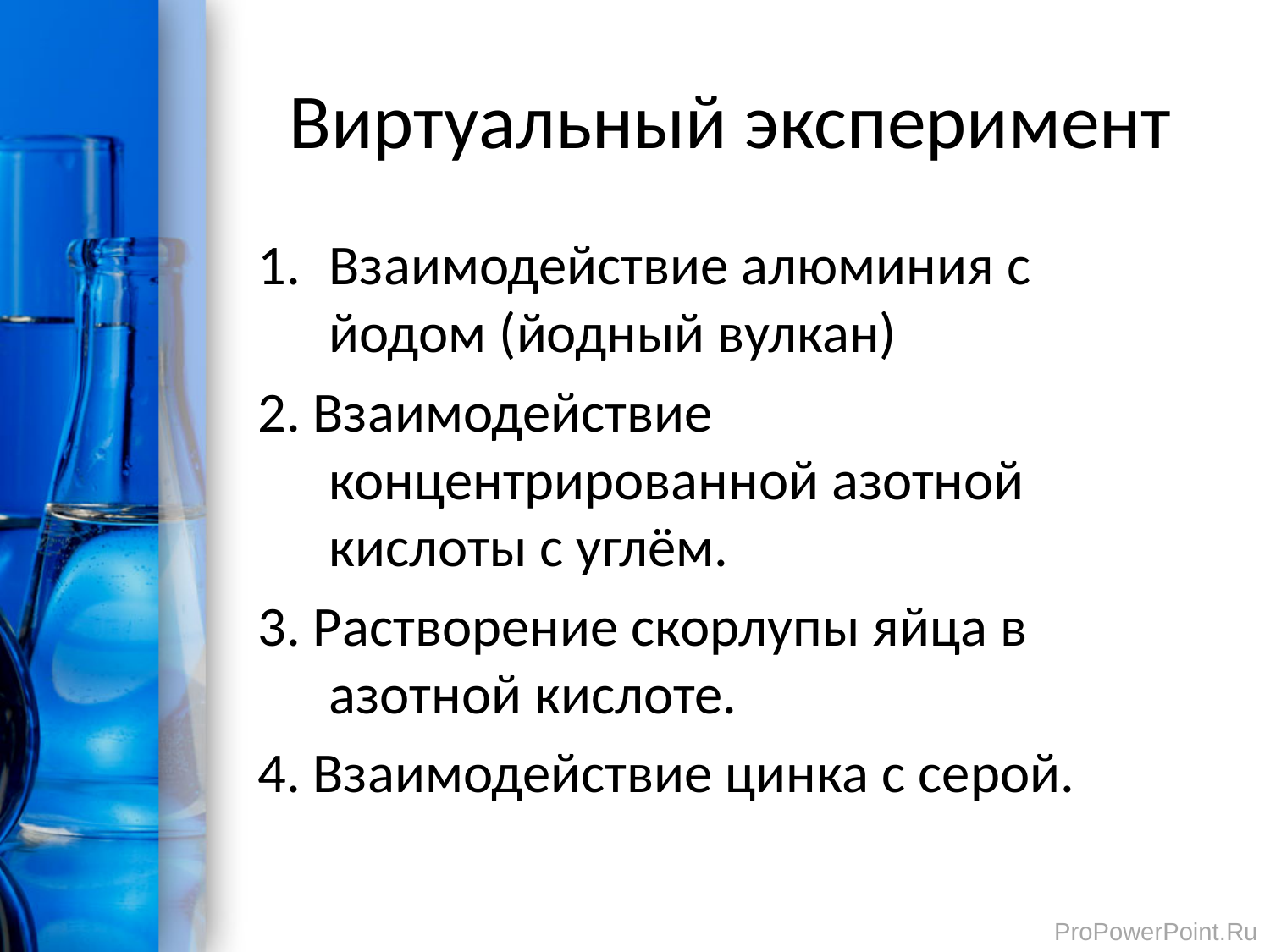

# Виртуальный эксперимент
Взаимодействие алюминия с йодом (йодный вулкан)
2. Взаимодействие концентрированной азотной кислоты с углём.
3. Растворение скорлупы яйца в азотной кислоте.
4. Взаимодействие цинка с серой.